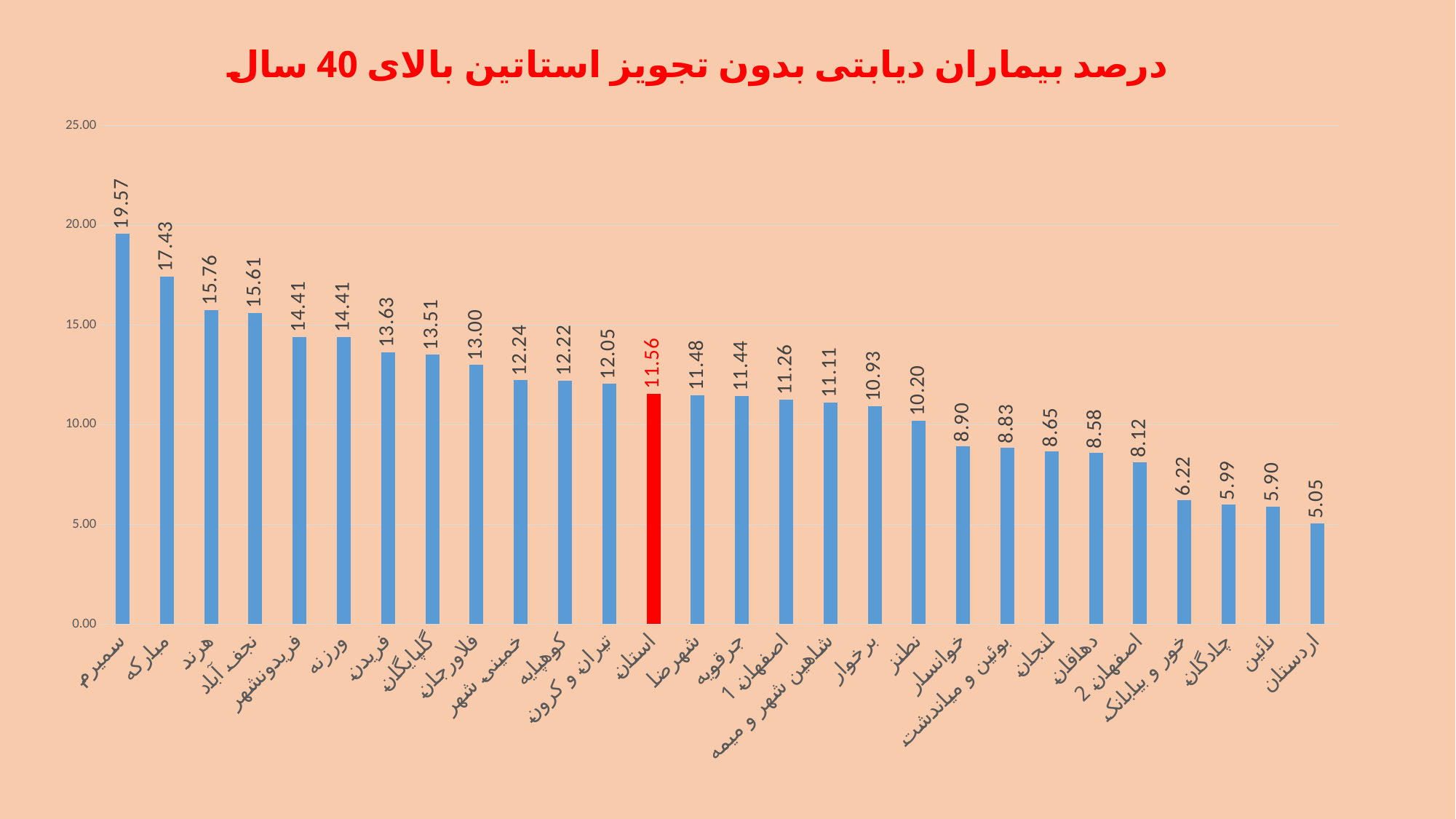

### Chart: درصد بیماران دیابتی بدون تجویز استاتین بالای 40 سال

| Category | درصد بیماران دیابتی بدون تجویز استاتین بالای 40 سال  |
|---|---|
| سمیرم | 19.56901572510192 |
| مبارکه | 17.42865059573289 |
| هرند | 15.756302521008402 |
| نجف آباد | 15.614675708572424 |
| فریدونشهر | 14.410058027079303 |
| ورزنه | 14.40501043841336 |
| فریدن | 13.634181469035045 |
| گلپایگان | 13.509166934705693 |
| فلاورجان | 12.996559274319674 |
| خمینی شهر | 12.235965746907706 |
| کوهپایه | 12.22104144527099 |
| تیران و کرون | 12.05020920502092 |
| استان | 11.563936025466589 |
| شهرضا | 11.483820047355959 |
| جرقویه | 11.436950146627565 |
| اصفهان 1 | 11.256354393609296 |
| شاهین شهر و میمه | 11.1084452975048 |
| برخوار | 10.92896174863388 |
| نطنز | 10.200471698113207 |
| خوانسار | 8.901830282861898 |
| بوئین و میاندشت | 8.832807570977918 |
| لنجان | 8.65328396024167 |
| دهاقان | 8.580343213728549 |
| اصفهان 2 | 8.115398147062272 |
| خور و بیابانک | 6.215316315205328 |
| چادگان | 5.9891107078039925 |
| نائین | 5.897114178168131 |
| اردستان | 5.05050505050505 |